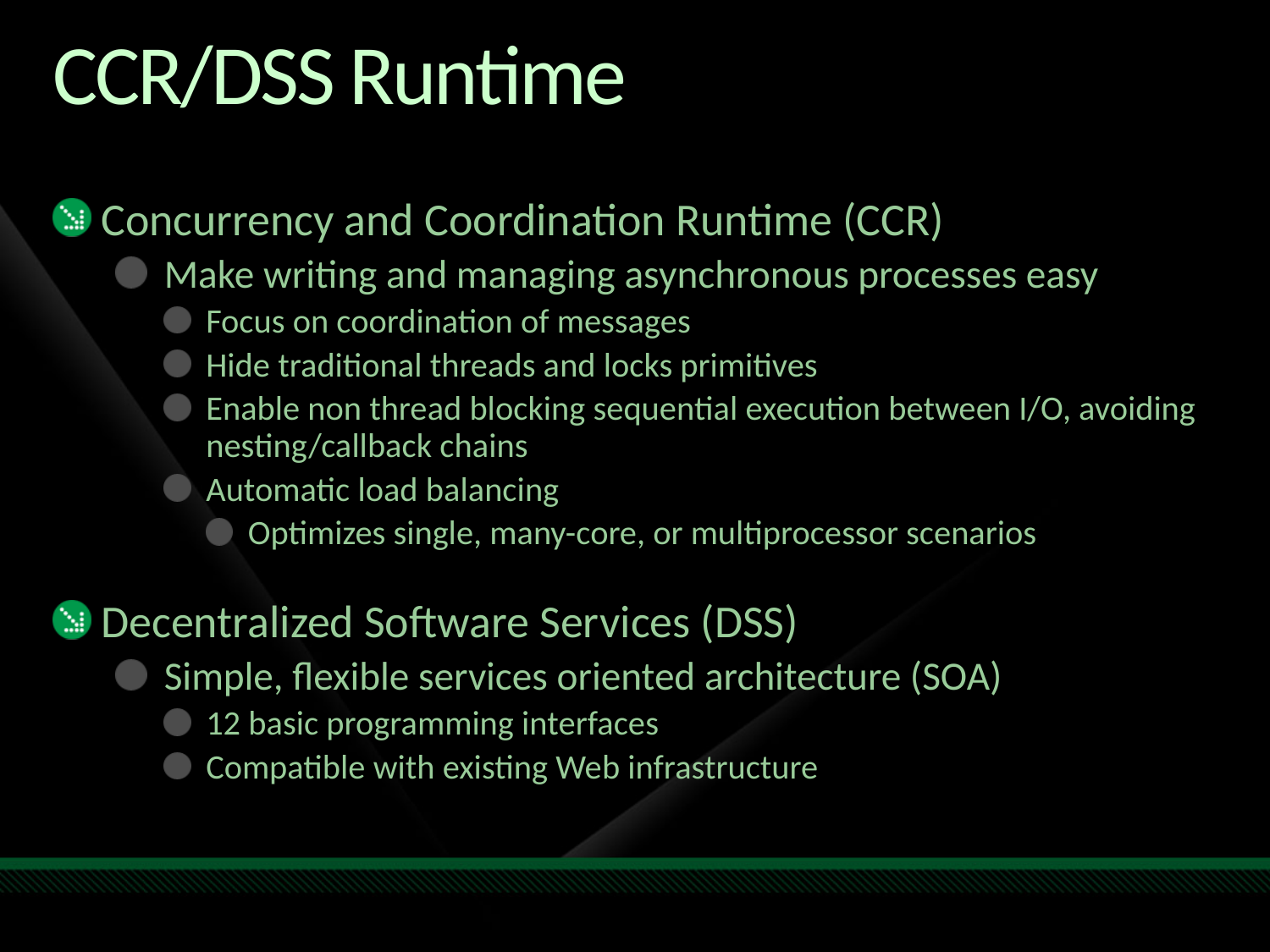

# CCR/DSS Runtime
Concurrency and Coordination Runtime (CCR)
Make writing and managing asynchronous processes easy
Focus on coordination of messages
Hide traditional threads and locks primitives
Enable non thread blocking sequential execution between I/O, avoiding nesting/callback chains
Automatic load balancing
Optimizes single, many-core, or multiprocessor scenarios
Decentralized Software Services (DSS)
Simple, flexible services oriented architecture (SOA)
12 basic programming interfaces
Compatible with existing Web infrastructure